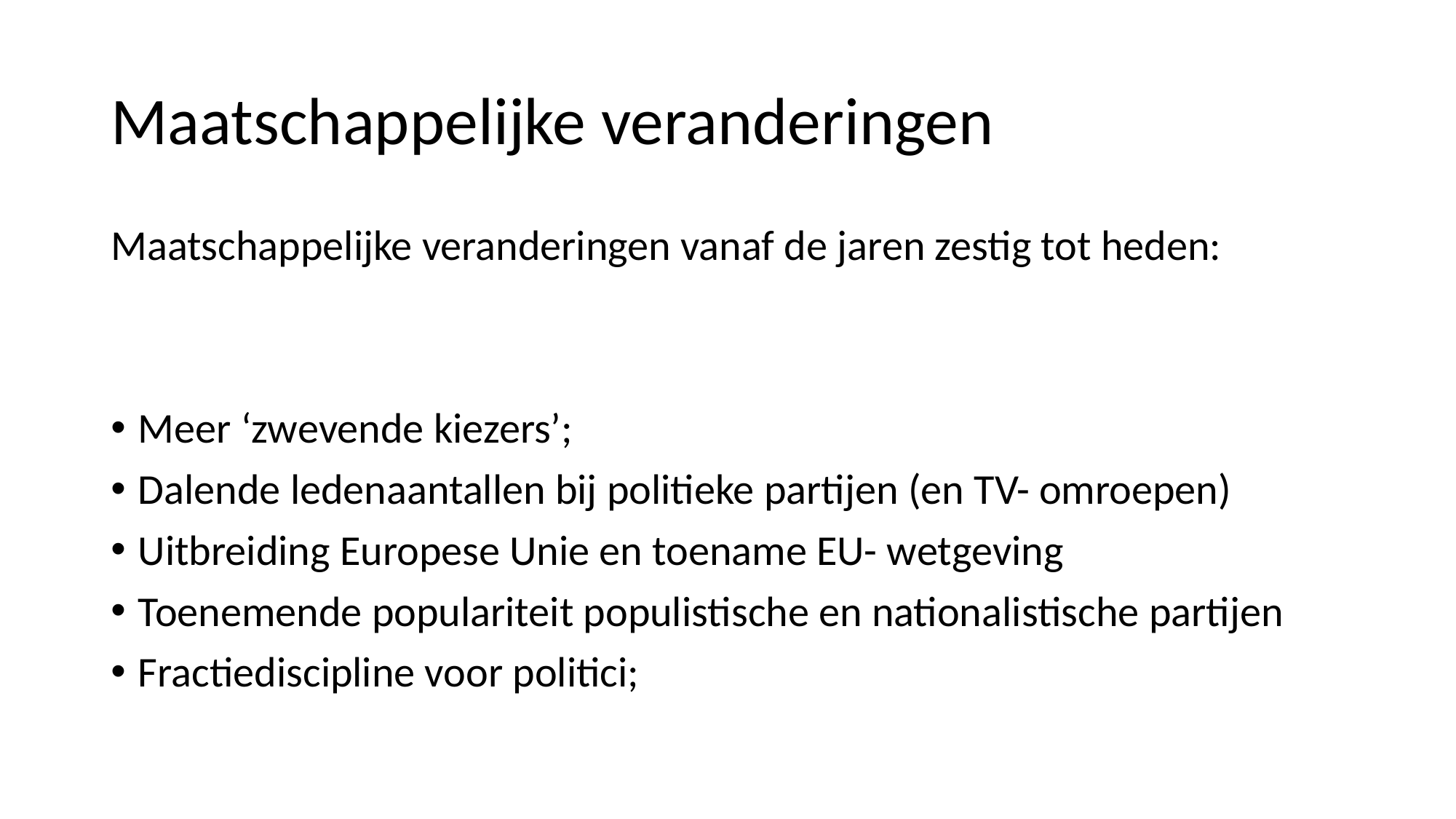

# Maatschappelijke veranderingen
Maatschappelijke veranderingen vanaf de jaren zestig tot heden:

Meer ‘zwevende kiezers’;
Dalende ledenaantallen bij politieke partijen (en TV- omroepen)
Uitbreiding Europese Unie en toename EU- wetgeving
Toenemende populariteit populistische en nationalistische partijen
Fractiediscipline voor politici;